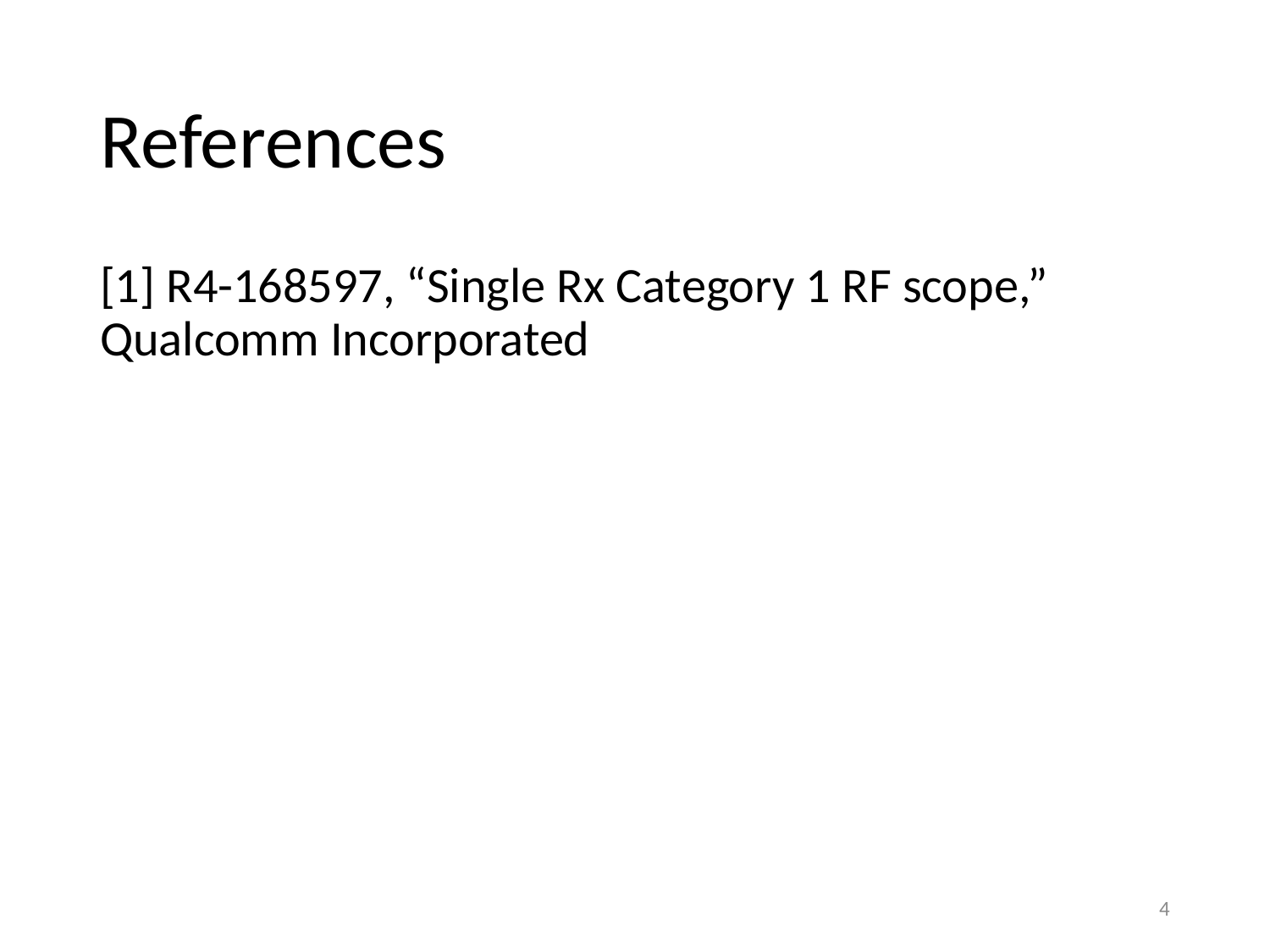

# References
[1] R4-168597, “Single Rx Category 1 RF scope,” Qualcomm Incorporated
4